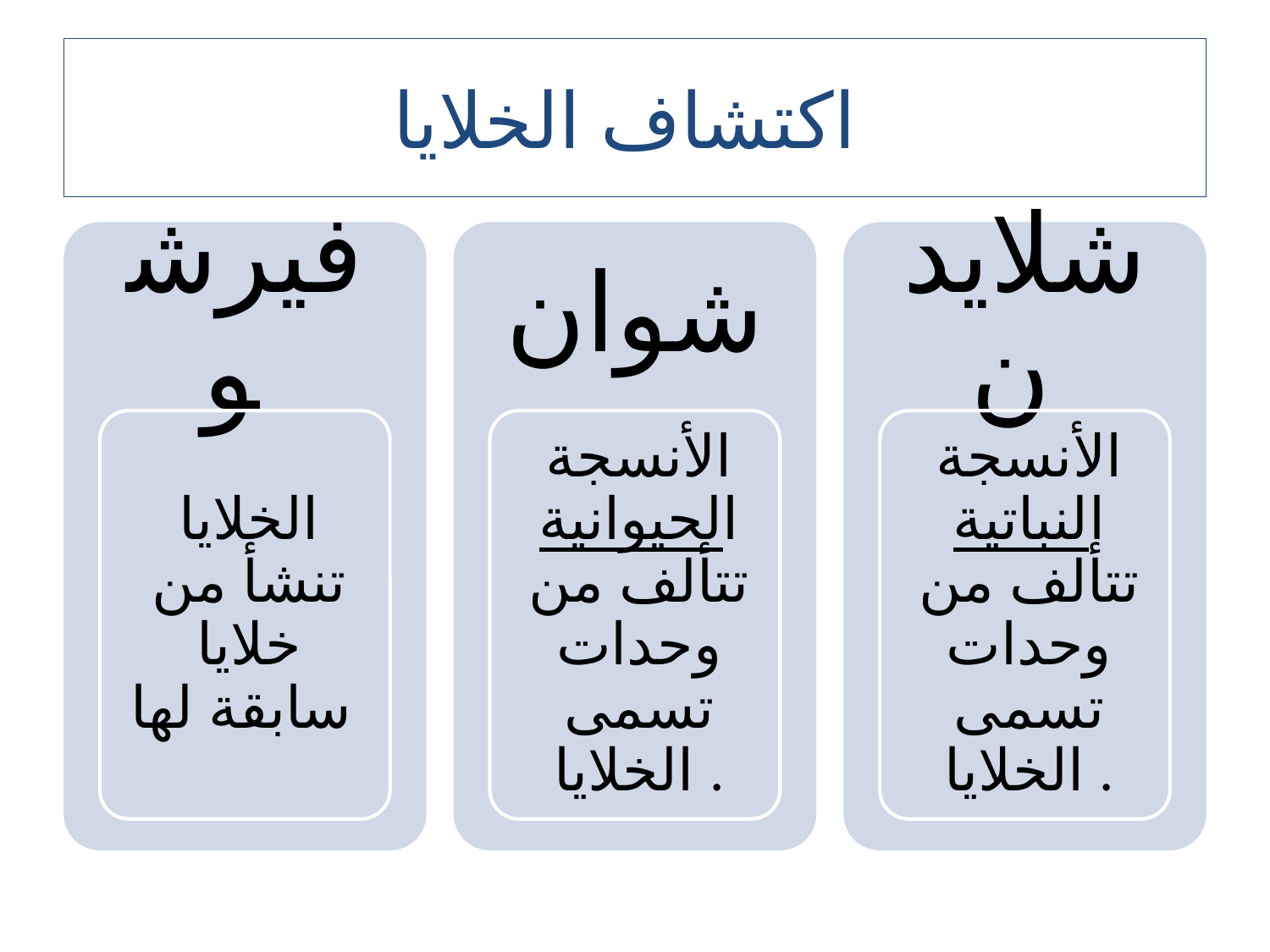

# اكتشاف الخلايا
فيرشو
الخلايا تنشأ من خلايا سابقة لها
شوان
الأنسجة الحيوانية تتألف من وحدات تسمى الخلايا .
شلايدن
الأنسجة النباتية تتألف من وحدات تسمى الخلايا .